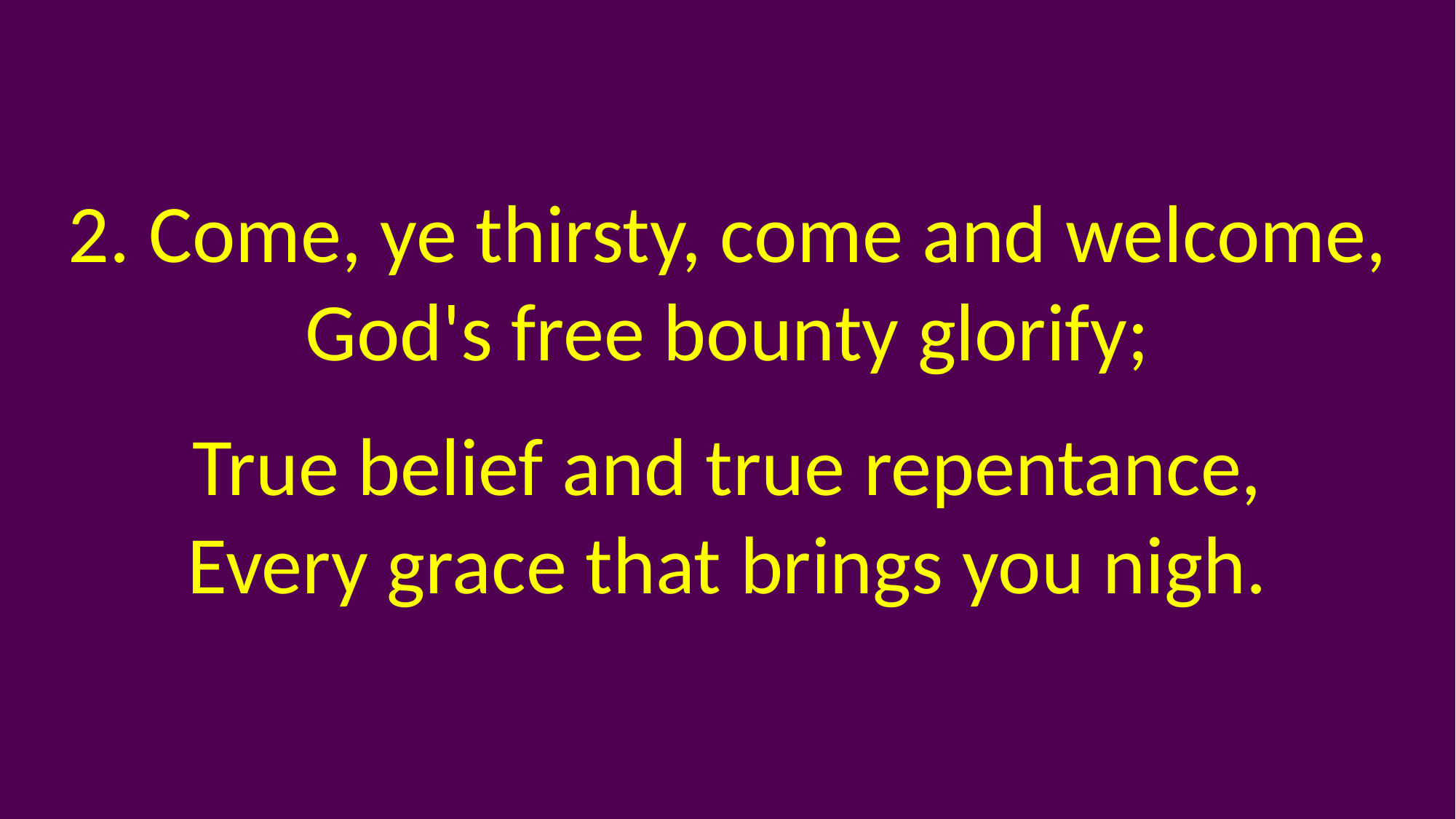

2. Come, ye thirsty, come and welcome,
God's free bounty glorify;
True belief and true repentance,
Every grace that brings you nigh.